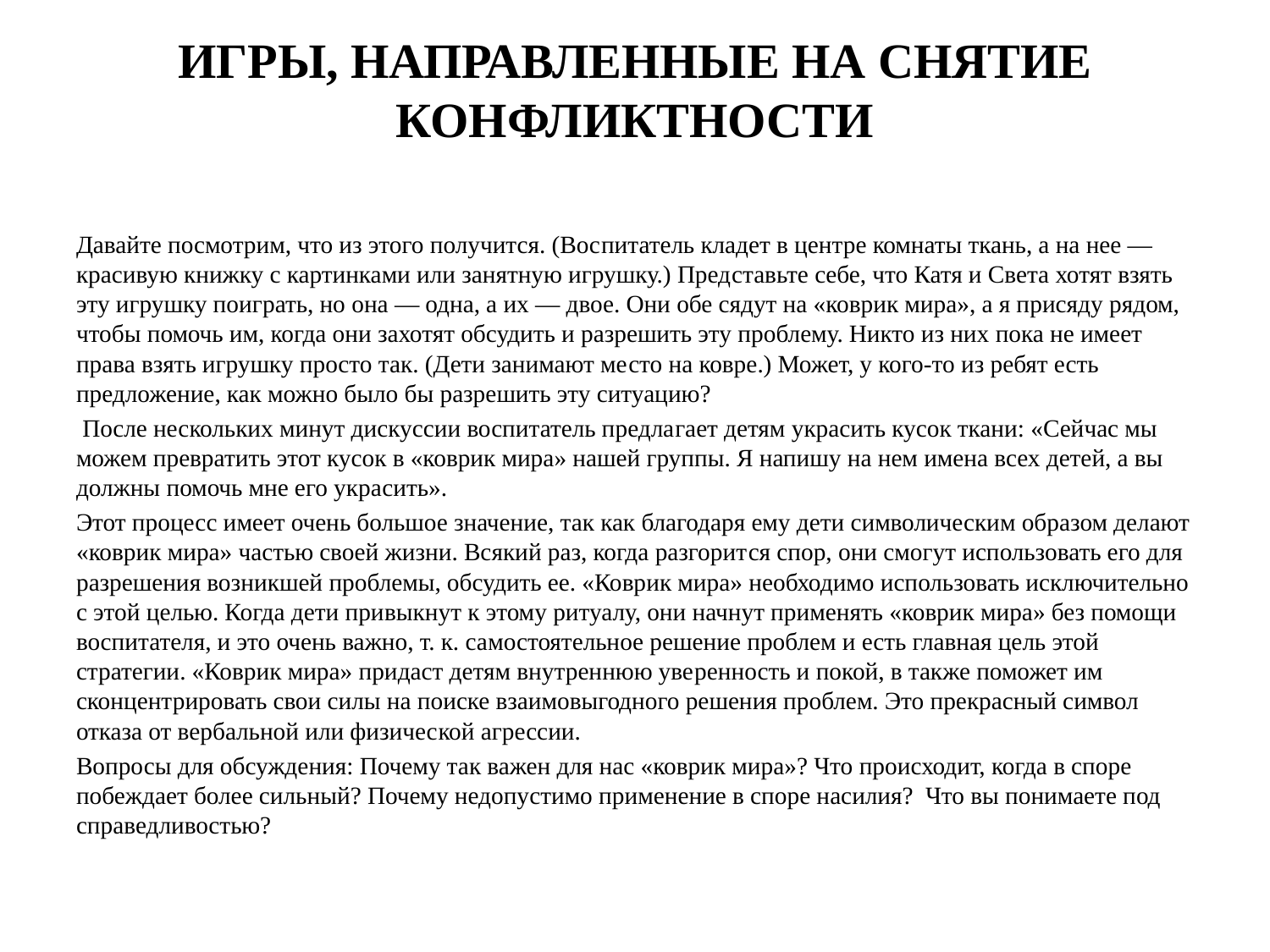

# ИГРЫ, НАПРАВЛЕННЫЕ НА СНЯТИЕ КОНФЛИКТНОСТИ
Давайте посмотрим, что из этого получится. (Вос­питатель кладет в центре комнаты ткань, а на нее — кра­сивую книжку с картинками или занятную игрушку.) Пред­ставьте себе, что Катя и Света хотят взять эту игрушку поиг­рать, но она — одна, а их — двое. Они обе сядут на «коврик мира», а я присяду рядом, чтобы помочь им, когда они захотят обсудить и разрешить эту проблему. Никто из них пока не имеет права взять игрушку просто так. (Дети занимают ме­сто на ковре.) Может, у кого-то из ребят есть предложение, как можно было бы разрешить эту ситуацию?
 После нескольких минут дискуссии воспитатель предла­гает детям украсить кусок ткани: «Сейчас мы можем превра­тить этот кусок в «коврик мира» нашей группы. Я напишу на нем имена всех детей, а вы должны помочь мне его укра­сить».
Этот процесс имеет очень большое значение, так как благодаря ему дети символическим образом делают «ков­рик мира» частью своей жизни. Всякий раз, когда разгорит­ся спор, они смогут использовать его для разрешения воз­никшей проблемы, обсудить ее. «Коврик мира» необходимо использовать исключительно с этой целью. Когда дети при­выкнут к этому ритуалу, они начнут применять «коврик мира» без помощи воспитателя, и это очень важно, т. к. са­мостоятельное решение проблем и есть главная цель этой стратегии. «Коврик мира» придаст детям внутреннюю уве­ренность и покой, в также поможет им сконцентрировать свои силы на поиске взаимовыгодного решения проблем. Это прекрасный символ отказа от вербальной или физичес­кой агрессии.
Вопросы для обсуждения: Почему так важен для нас «коврик мира»? Что происходит, когда в споре побеждает более силь­ный? Почему недопустимо применение в споре насилия?  Что вы понимаете под справедливостью?